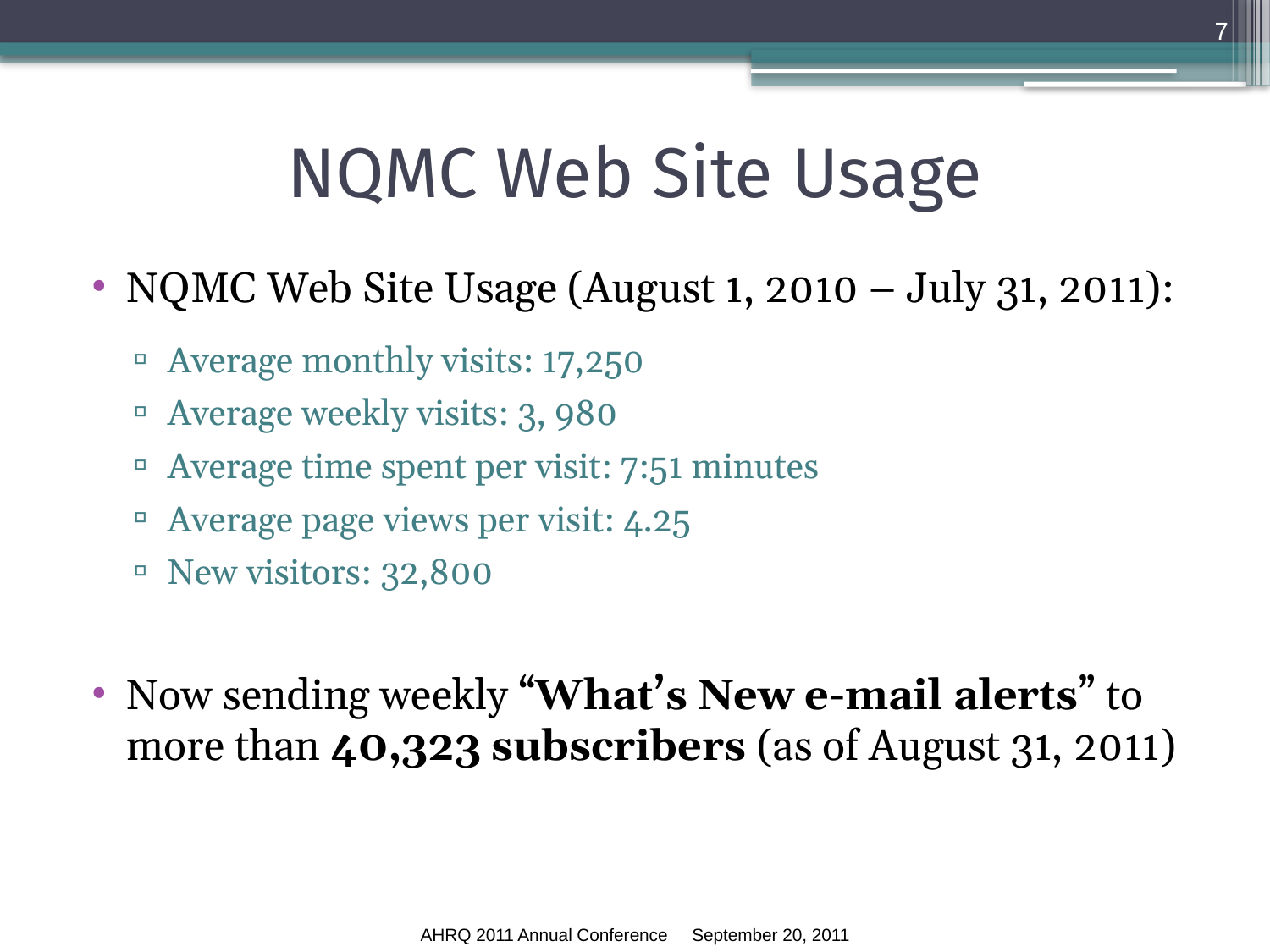

7
# NQMC Web Site Usage
NQMC Web Site Usage (August 1, 2010 – July 31, 2011):
Average monthly visits: 17,250
Average weekly visits: 3, 980
Average time spent per visit: 7:51 minutes
Average page views per visit: 4.25
New visitors: 32,800

Now sending weekly “What’s New e-mail alerts” to more than 40,323 subscribers (as of August 31, 2011)